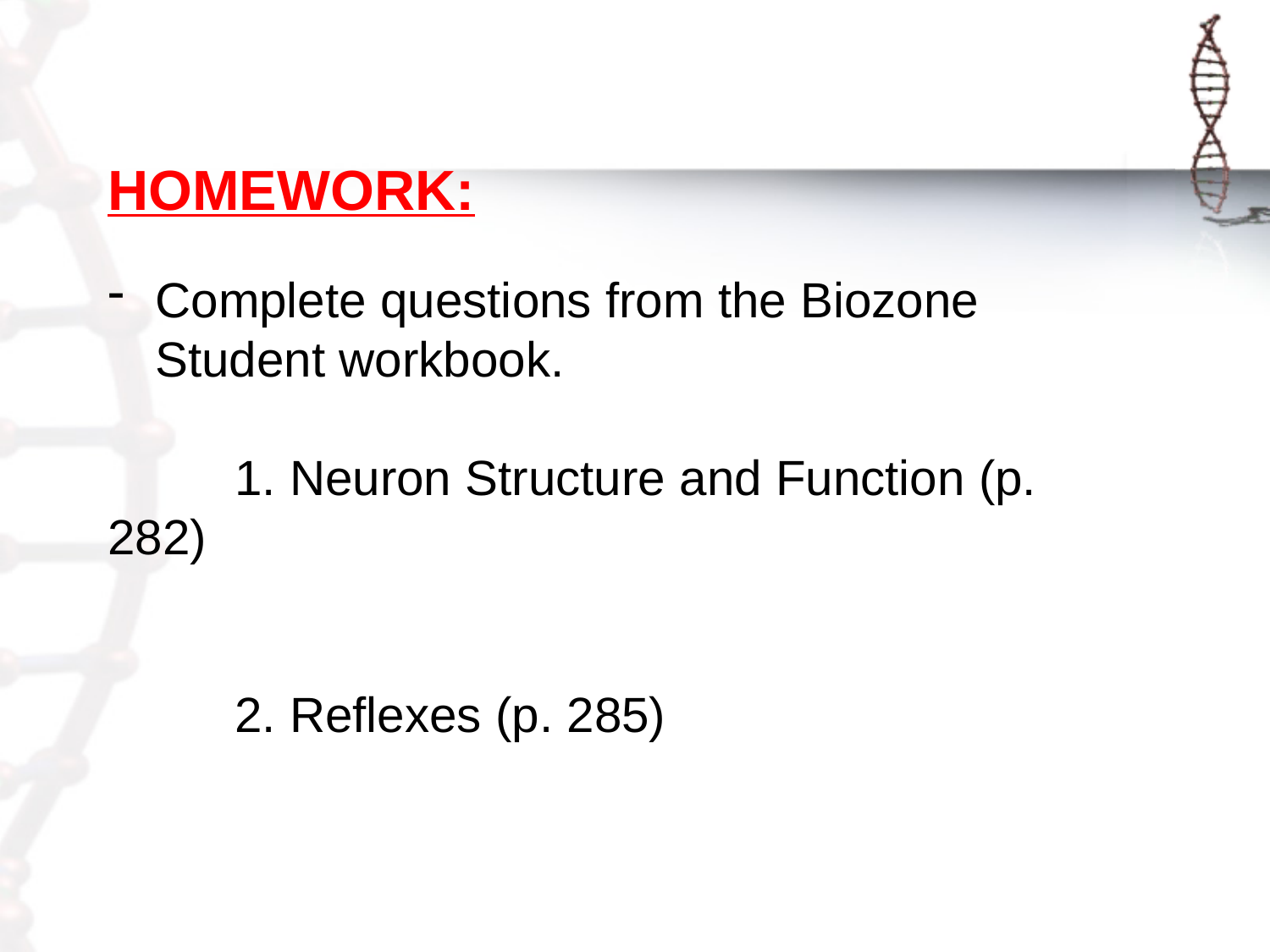

HOMEWORK:

Complete questions from the Biozone Student workbook.

	1. Neuron Structure and Function (p. 282)

	2. Reflexes (p. 285)